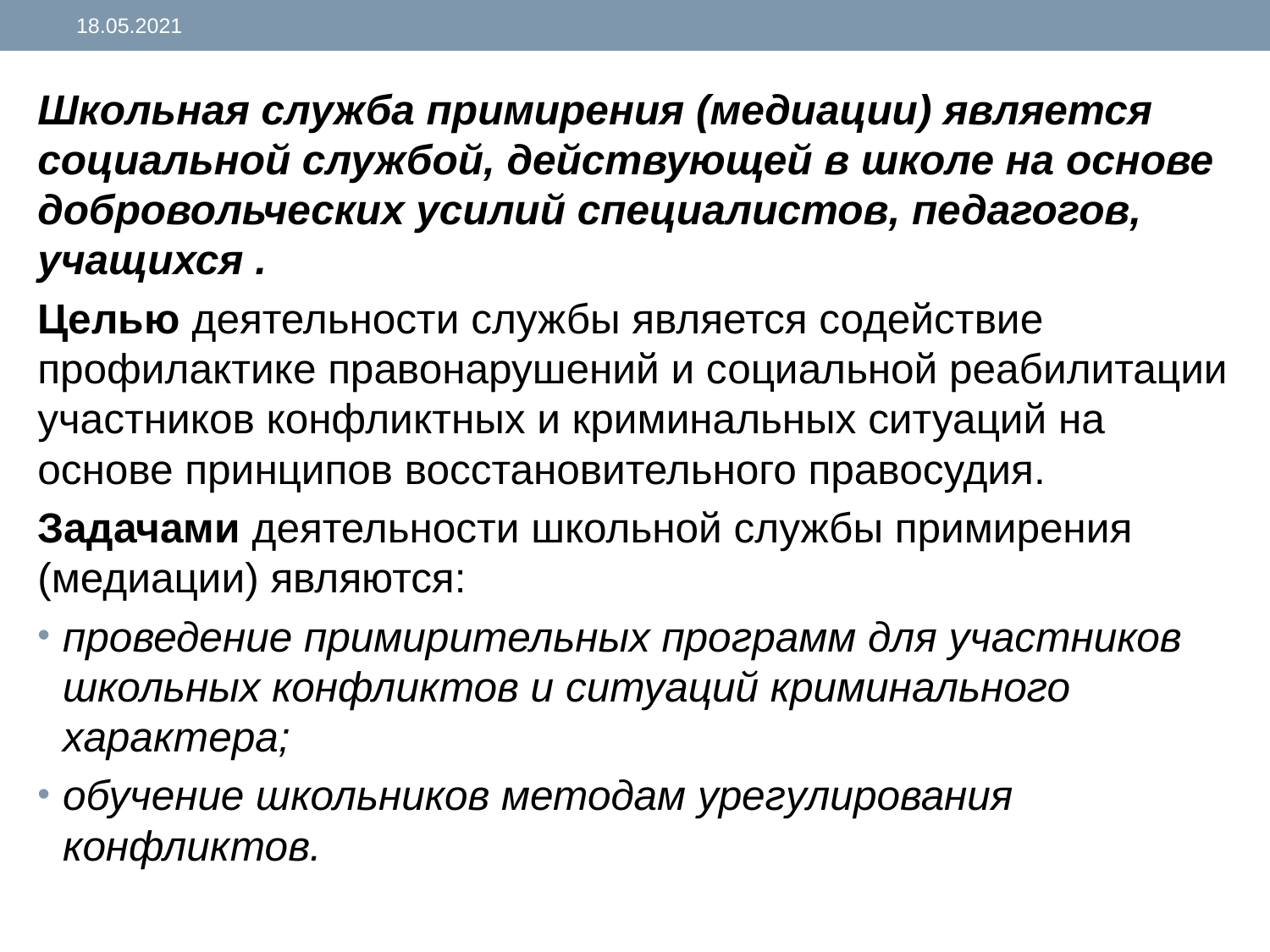

18.05.2021
Школьная служба примирения (медиации) является социальной службой, действующей в школе на основе добровольческих усилий специалистов, педагогов, учащихся .
Целью деятельности службы является содействие профилактике правонарушений и социальной реабилитации участников конфликтных и криминальных ситуаций на основе принципов восстановительного правосудия.
Задачами деятельности школьной службы примирения (медиации) являются:
проведение примирительных программ для участников школьных конфликтов и ситуаций криминального характера;
обучение школьников методам урегулирования конфликтов.